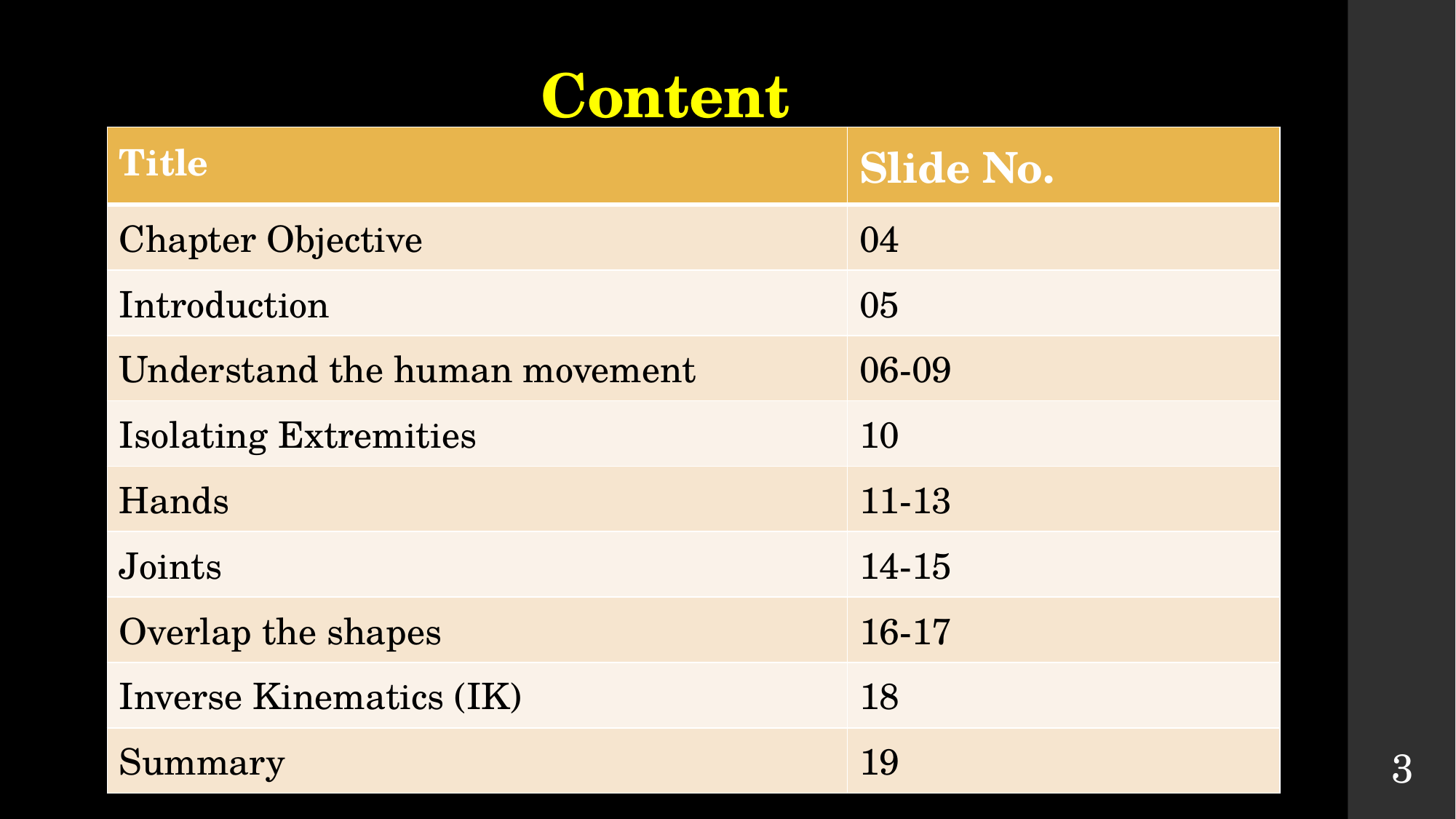

# Content
| Title | Slide No. |
| --- | --- |
| Chapter Objective | 04 |
| Introduction | 05 |
| Understand the human movement | 06-09 |
| Isolating Extremities | 10 |
| Hands | 11-13 |
| Joints | 14-15 |
| Overlap the shapes | 16-17 |
| Inverse Kinematics (IK) | 18 |
| Summary | 19 |
3